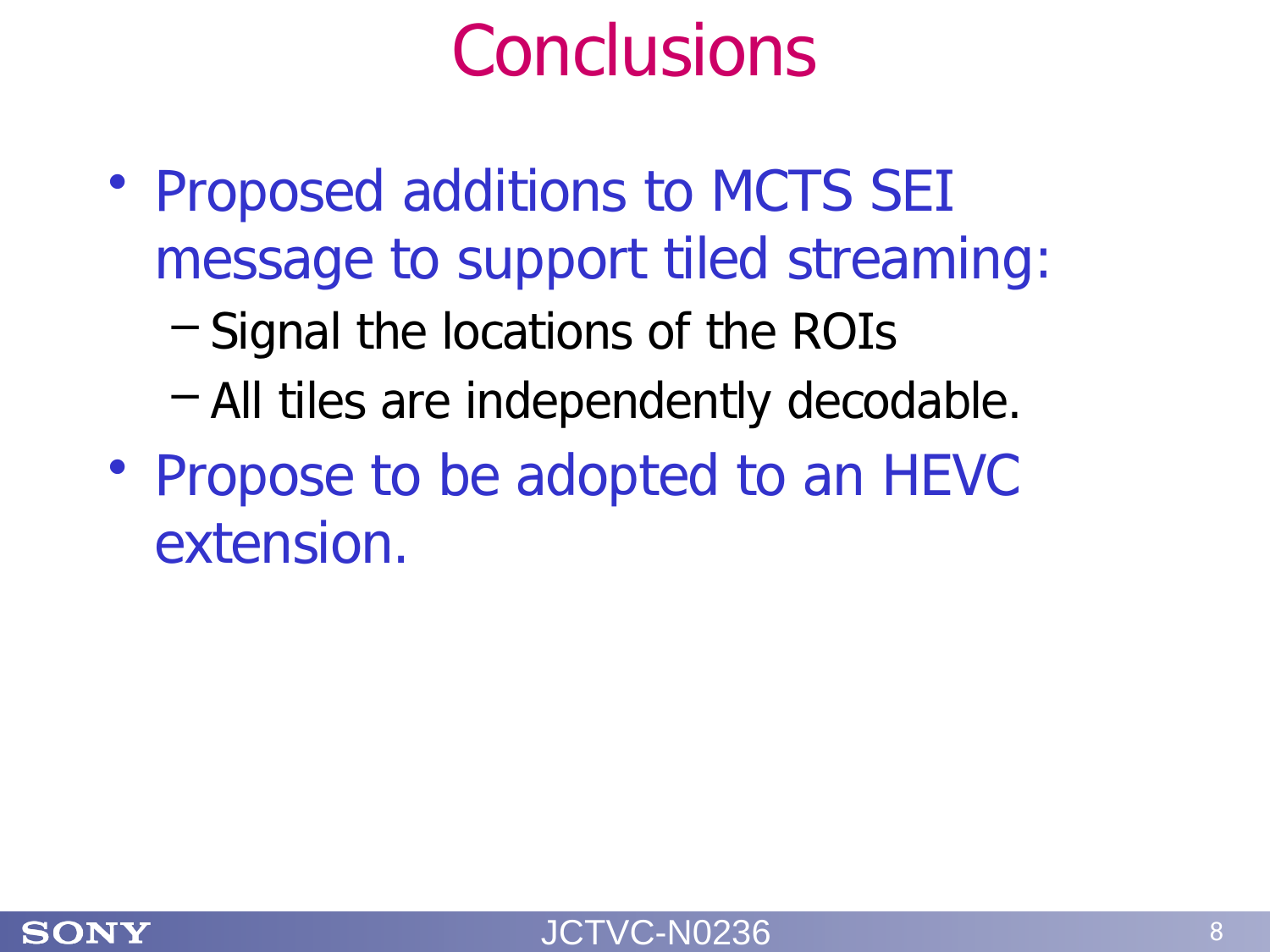

# Conclusions
Proposed additions to MCTS SEI message to support tiled streaming:
Signal the locations of the ROIs
All tiles are independently decodable.
Propose to be adopted to an HEVC extension.

JCTVC-N0236
8